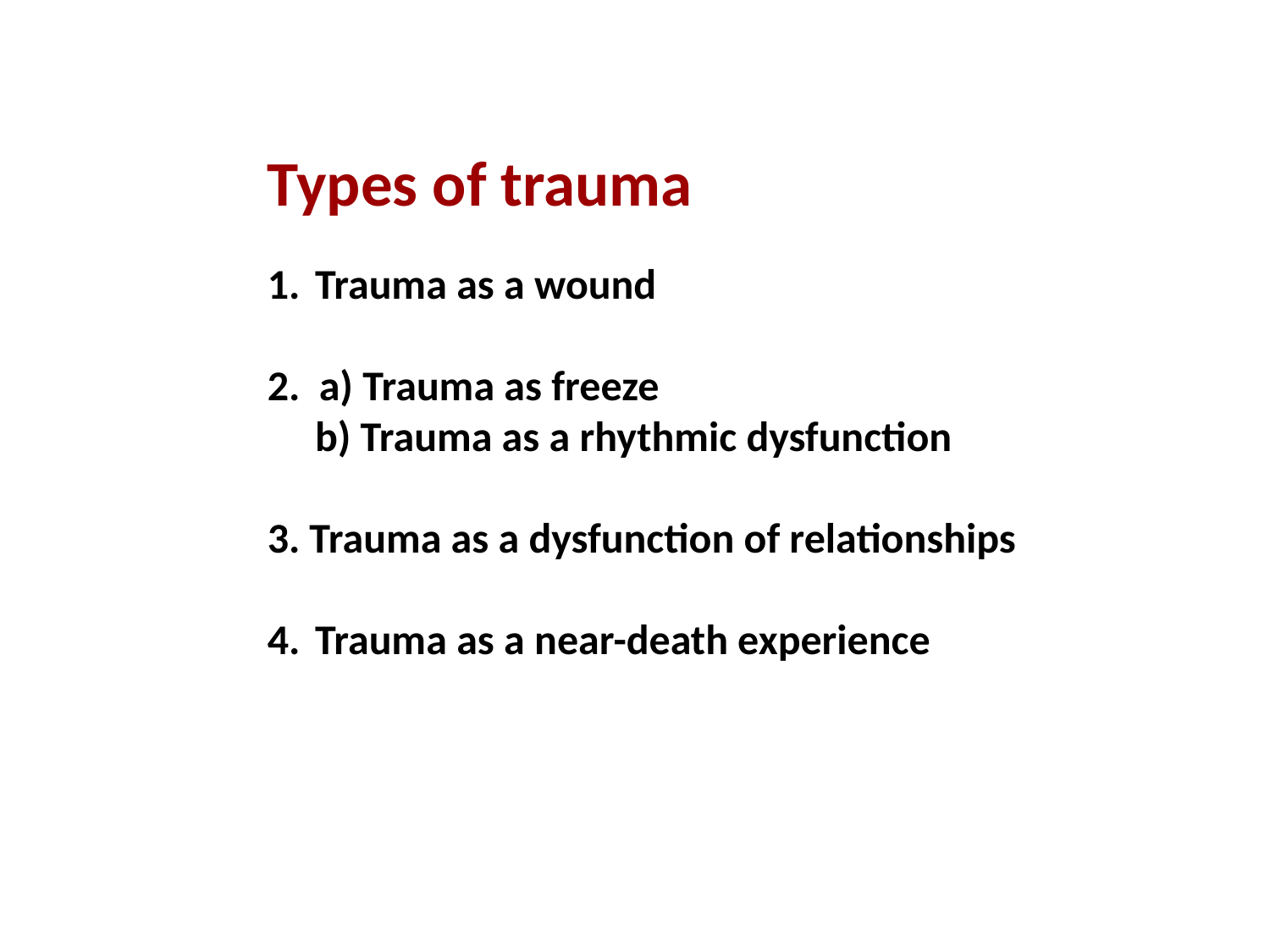

Types of trauma

Trauma as a wound
2.  a) Trauma as freeze
b) Trauma as a rhythmic dysfunction

3. Trauma as a dysfunction of relationships
4. 	Trauma as a near-death experience